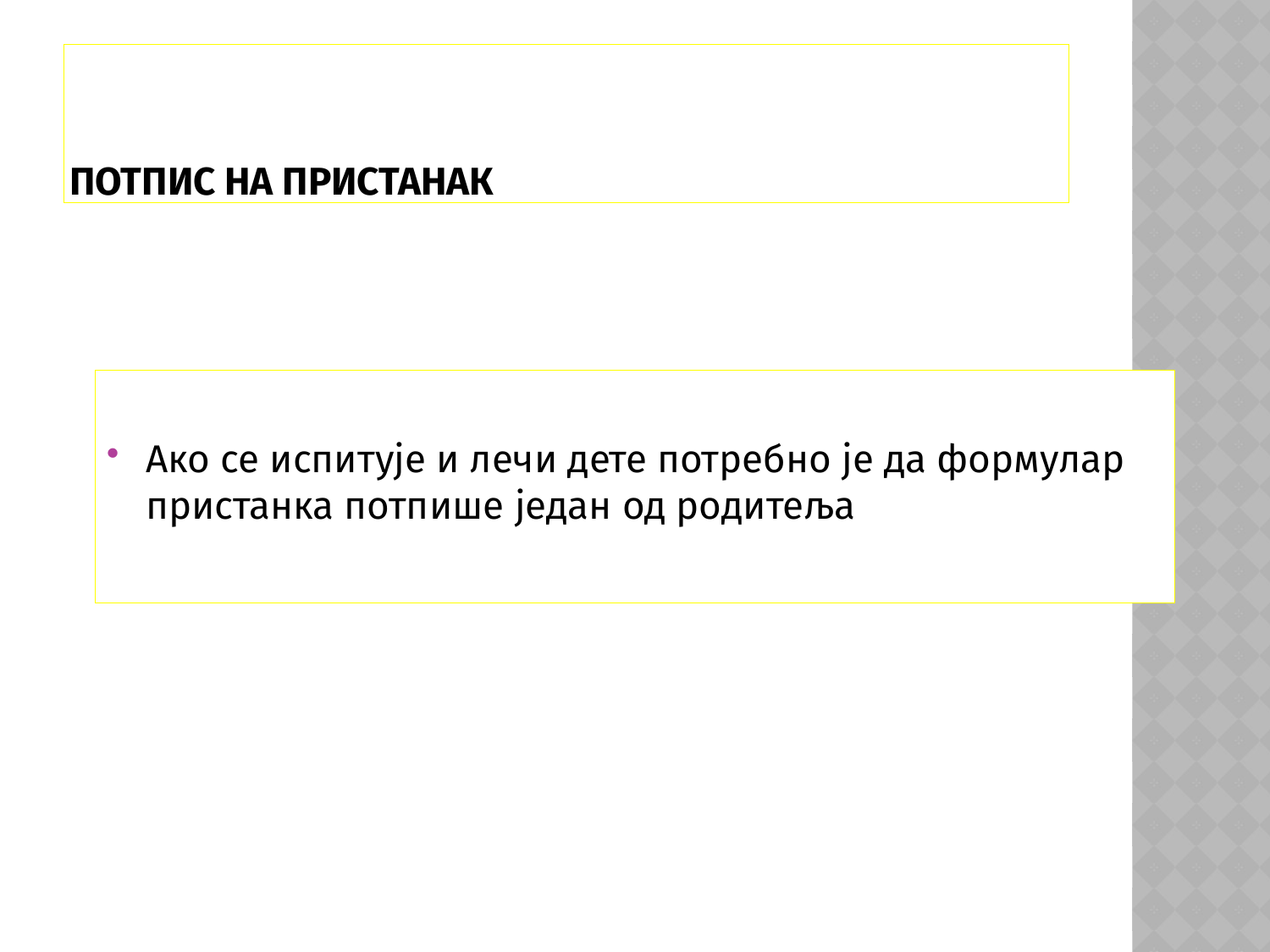

# ПОТПИС НА ПРИСТАНАК

Ако се испитује и лечи дете потребно је да формулар пристанка потпише један од родитеља